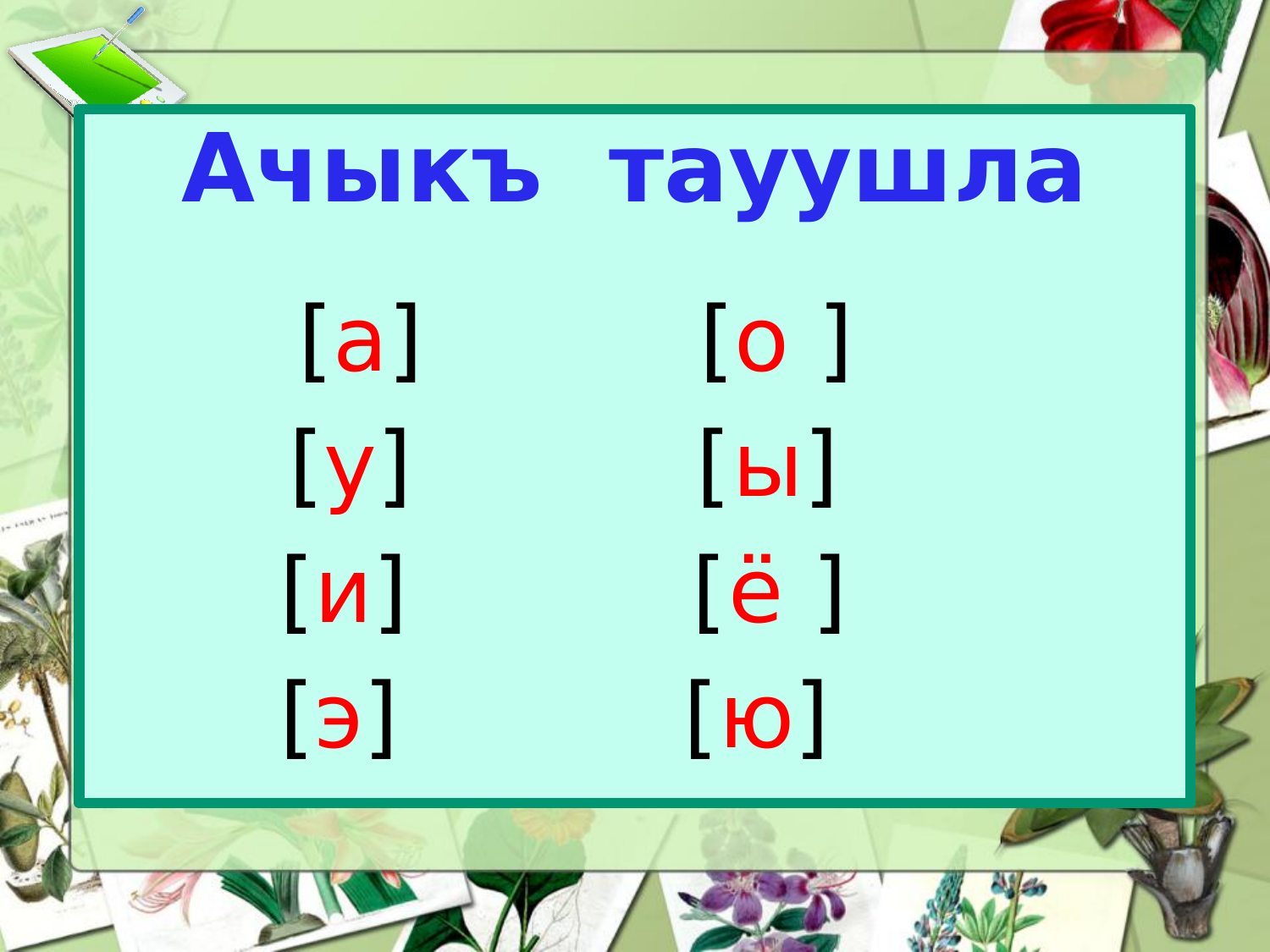

# Ачыкъ  тауушла

                    [а]                             [о ]
                   [у]          [ы]
      [и]          [ё ]
      [э]          [ю]